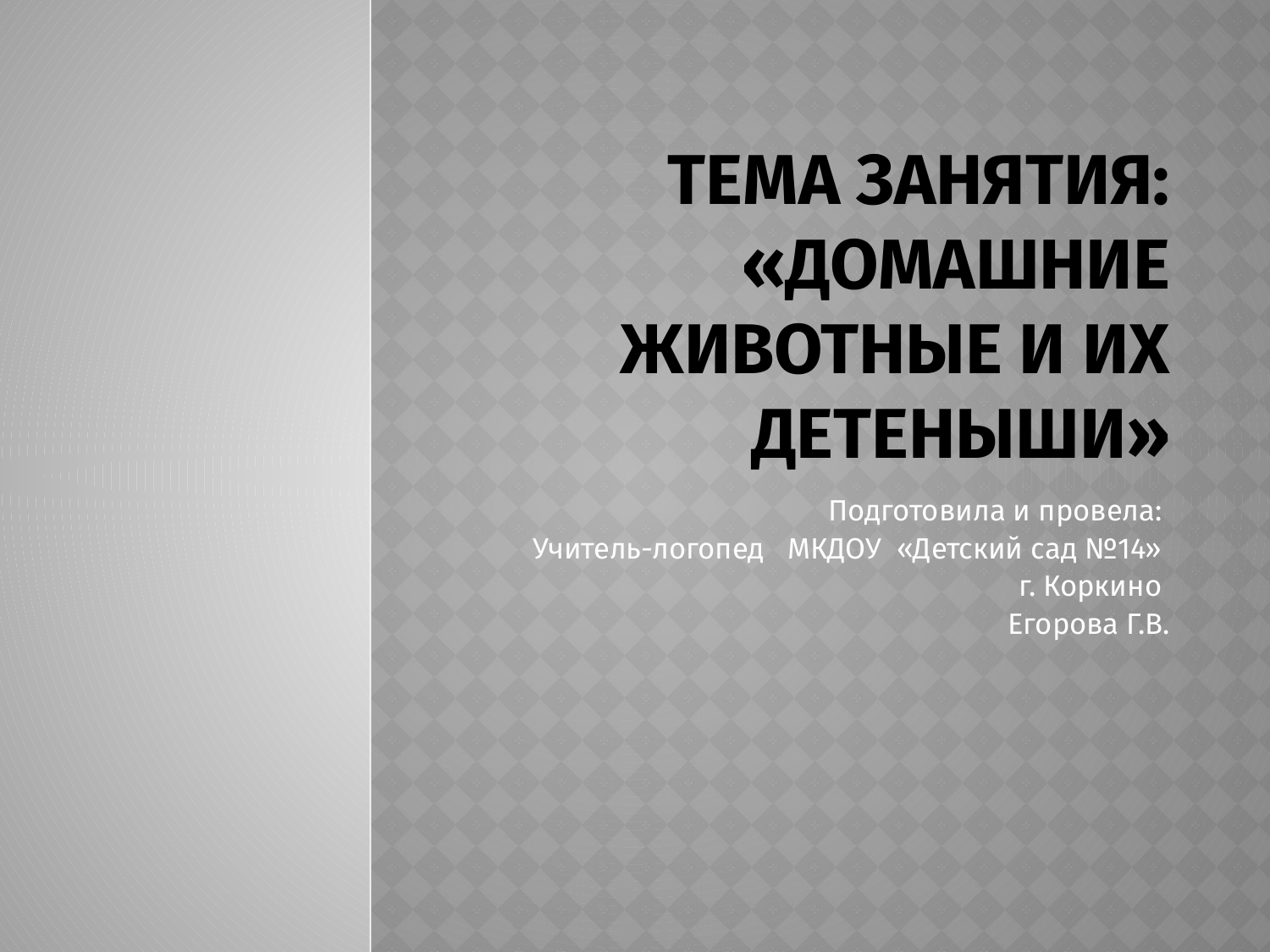

# Тема занятия: «Домашние животные и их детеныши»
Подготовила и провела:
Учитель-логопед   МКДОУ  «Детский сад №14»
г. Коркино
Егорова Г.В.